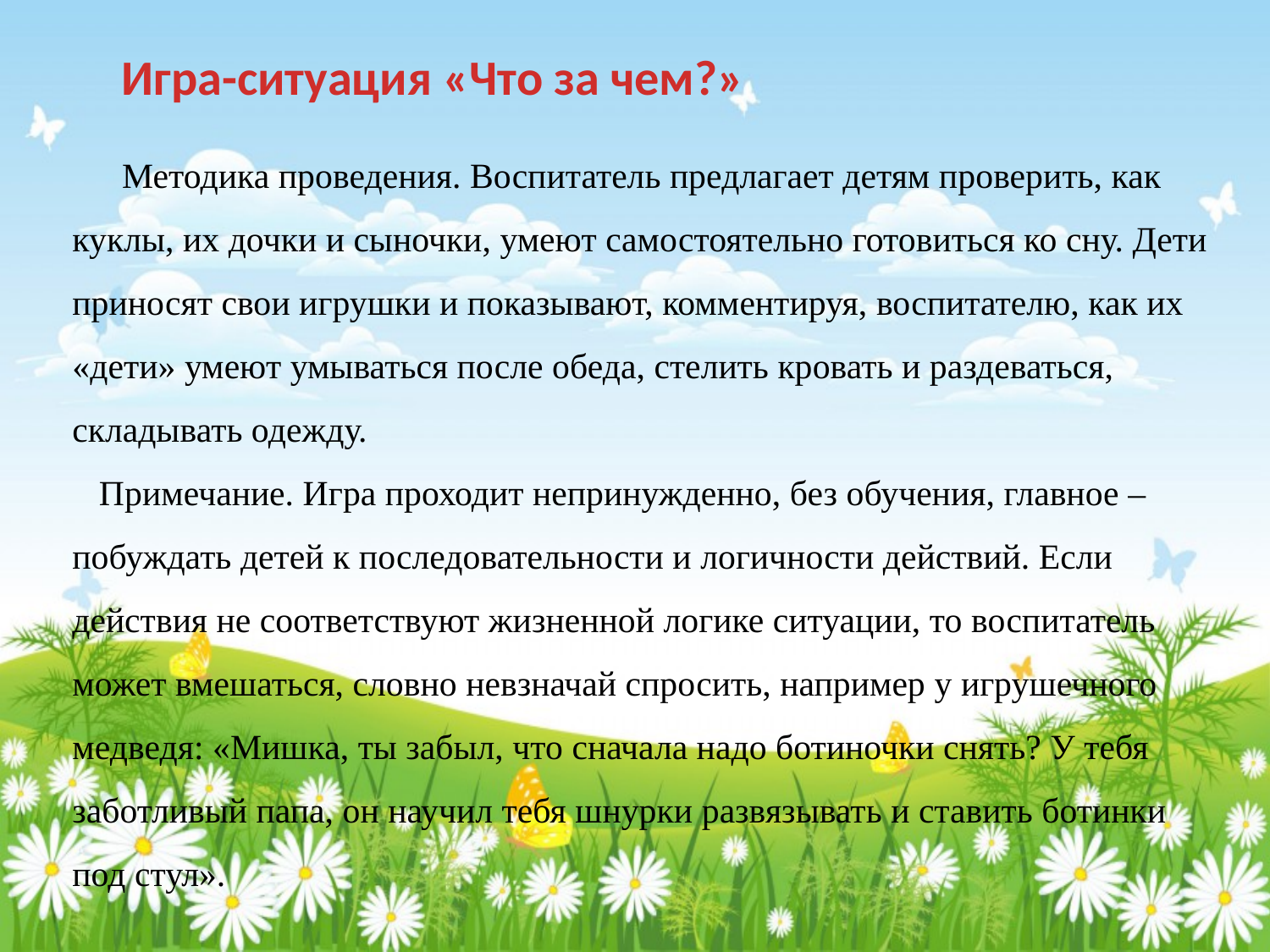

Игра-ситуация «Что за чем?»
Методика проведения. Воспитатель предлагает детям проверить, как куклы, их дочки и сыночки, умеют самостоятельно готовиться ко сну. Дети приносят свои игрушки и показывают, комментируя, воспитателю, как их «дети» умеют умываться после обеда, стелить кровать и раздеваться, складывать одежду.
   Примечание. Игра проходит непринужденно, без обучения, главное – побуждать детей к последовательности и логичности действий. Если действия не соответствуют жизненной логике ситуации, то воспитатель может вмешаться, словно невзначай спросить, например у игрушечного медведя: «Мишка, ты забыл, что сначала надо ботиночки снять? У тебя заботливый папа, он научил тебя шнурки развязывать и ставить ботинки под стул».